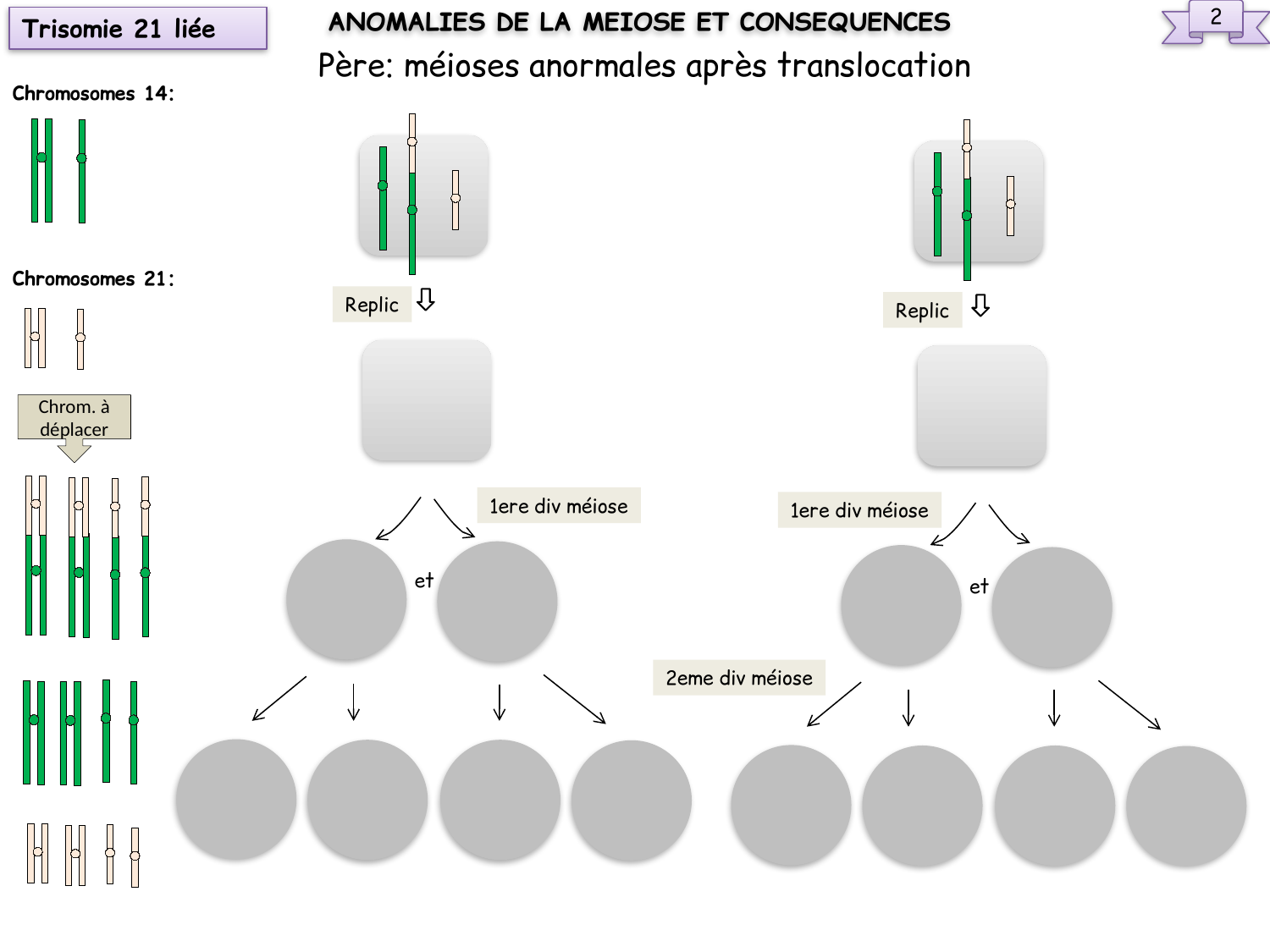

ANOMALIES DE LA MEIOSE ET CONSEQUENCES
2
Trisomie 21 liée
Père: méioses anormales après translocation
Chromosomes 14:

Chromosomes 21:

Replic

Replic

Chrom. à déplacer

1ere div méiose
1ere div méiose

et
et
2eme div méiose